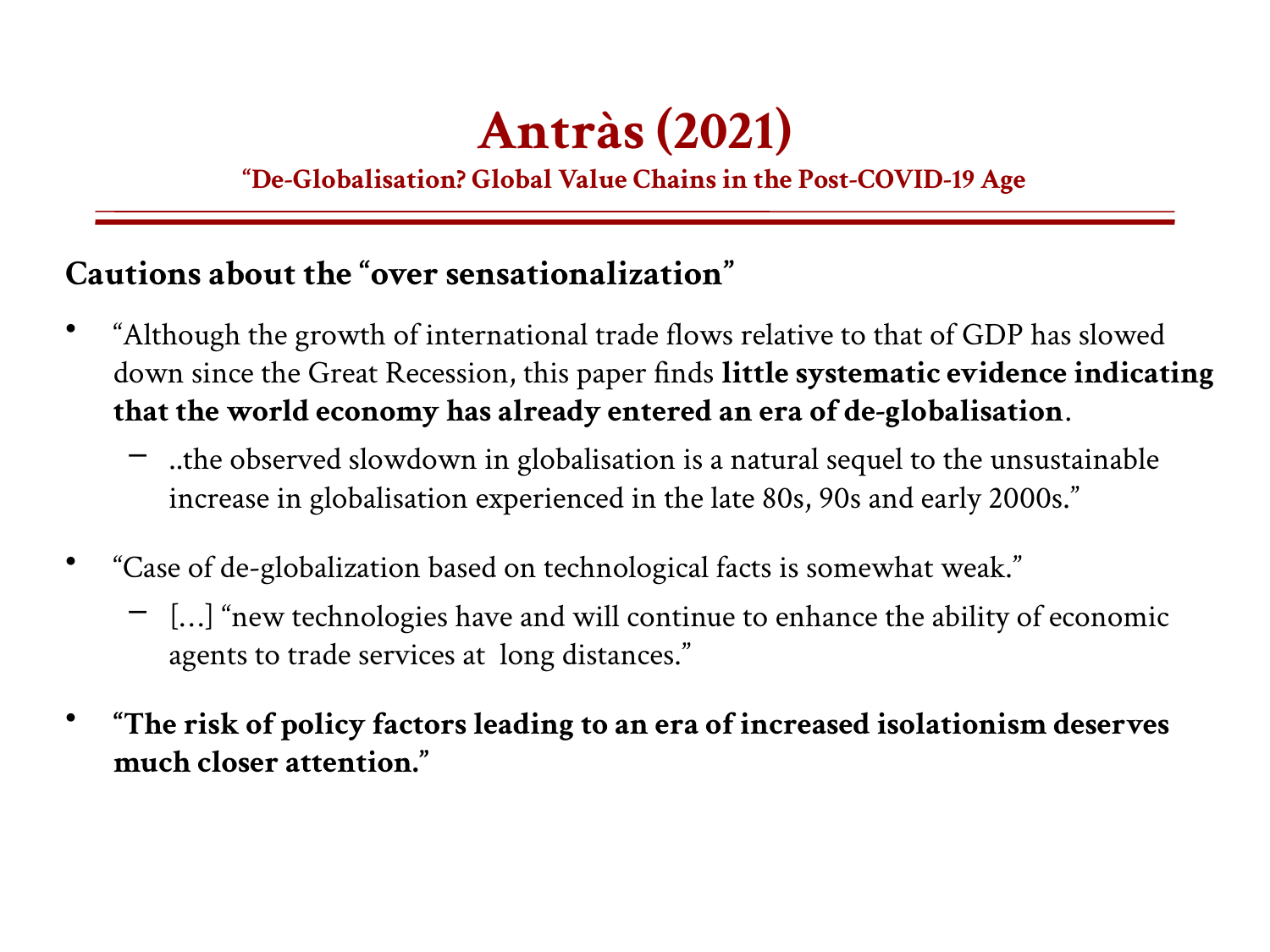

# Antràs (2021) “De‐Globalisation? Global Value Chains in the Post‐COVID‐19 Age
Cautions about the “over sensationalization”
“Although the growth of international trade flows relative to that of GDP has slowed down since the Great Recession, this paper finds little systematic evidence indicating that the world economy has already entered an era of de‐globalisation.
..the observed slowdown in globalisation is a natural sequel to the unsustainable increase in globalisation experienced in the late 80s, 90s and early 2000s.”
“Case of de-globalization based on technological facts is somewhat weak.”
[…] “new technologies have and will continue to enhance the ability of economic agents to trade services at  long distances.”
“The risk of policy factors leading to an era of increased isolationism deserves much closer attention.”